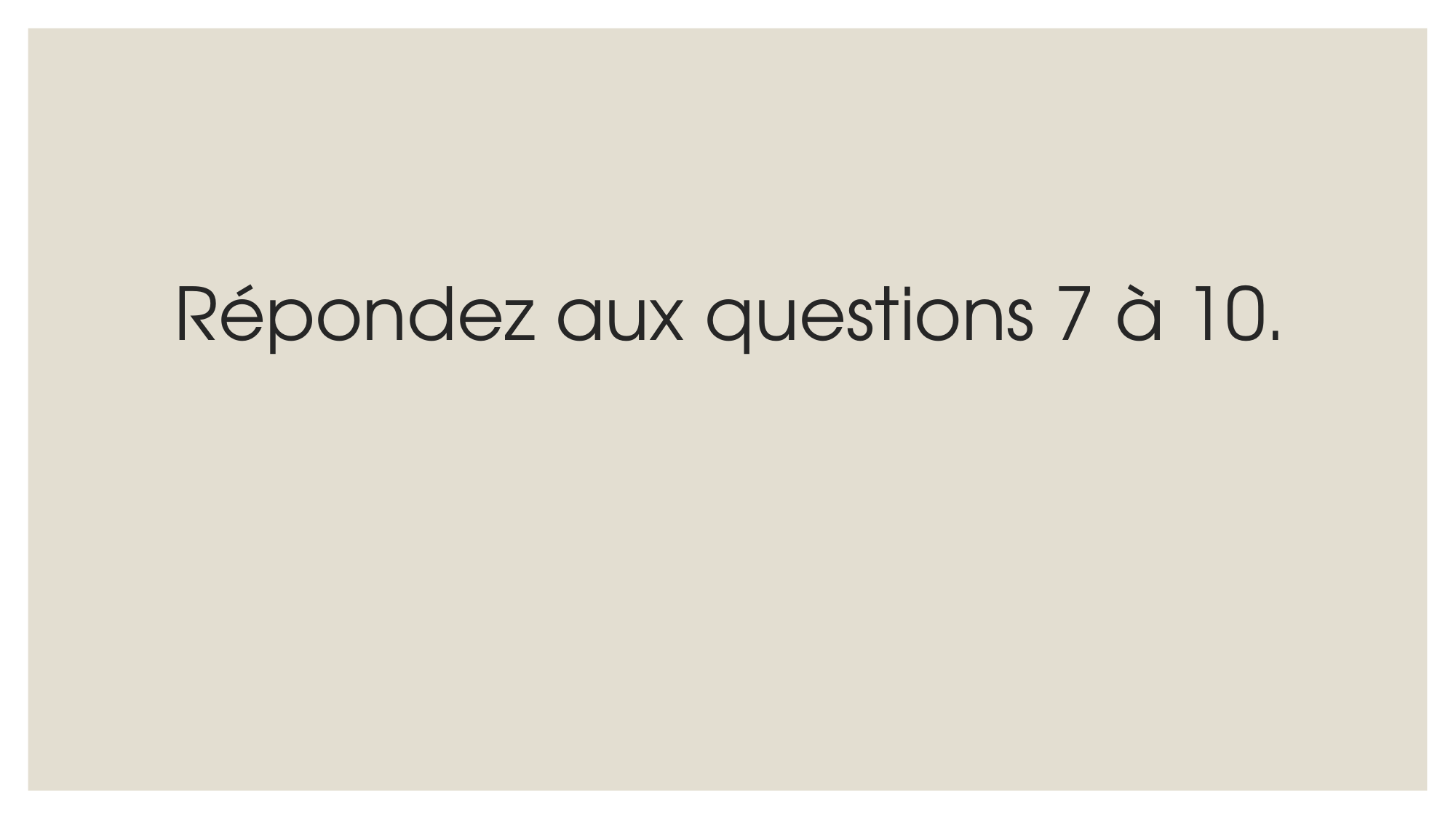

# Répondez aux questions 7 à 10.